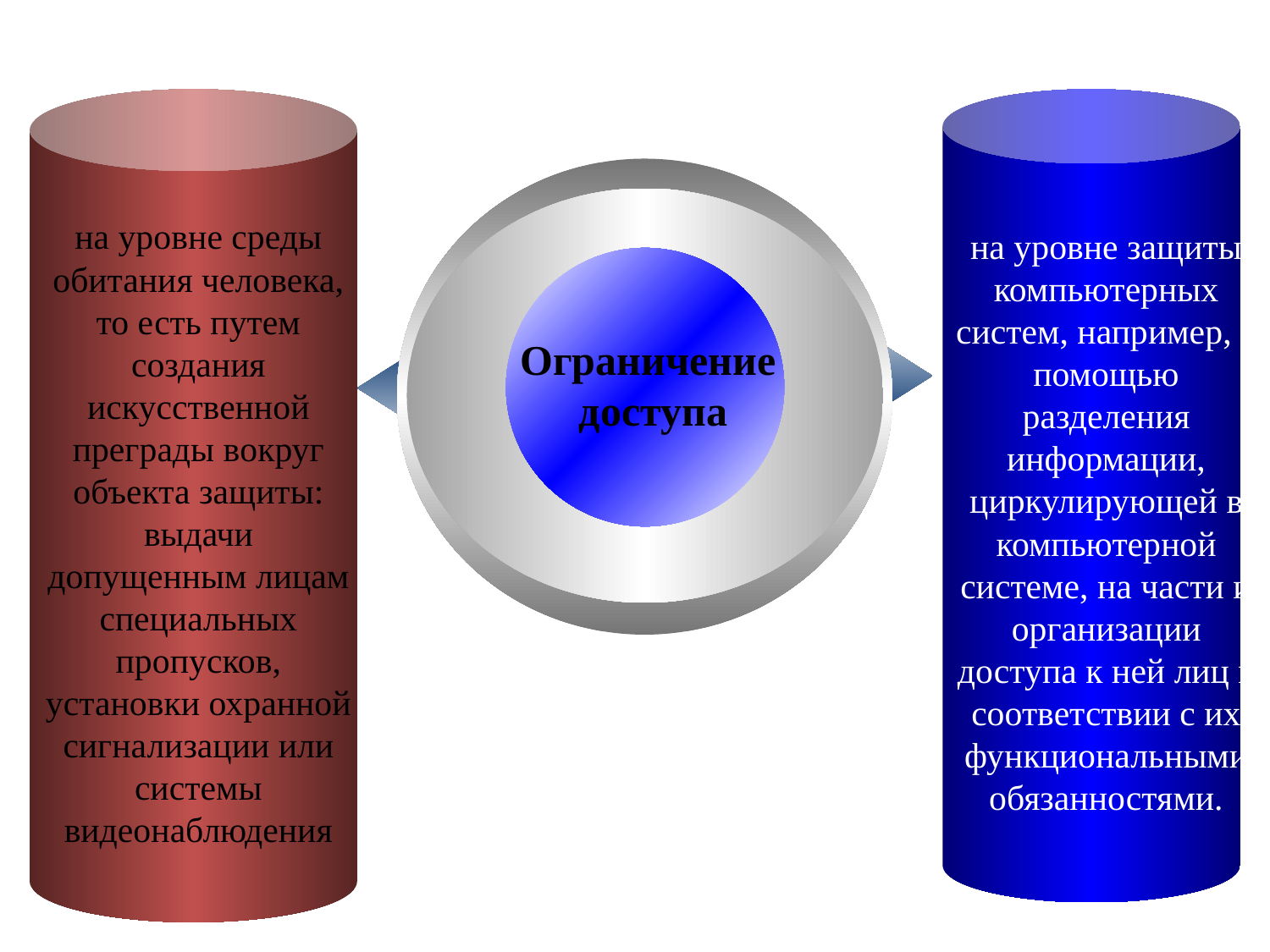

на уровне среды обитания человека, то есть путем создания искусственной преграды вокруг объекта защиты: выдачи допущенным лицам специальных пропусков, установки охранной сигнализации или системы видеонаблюдения

на уровне защиты компьютерных систем, например, с помощью разделения информации, циркулирующей в компьютерной системе, на части и организации доступа к ней лиц в соответствии с их функциональными обязанностями.

Ограничение
доступа